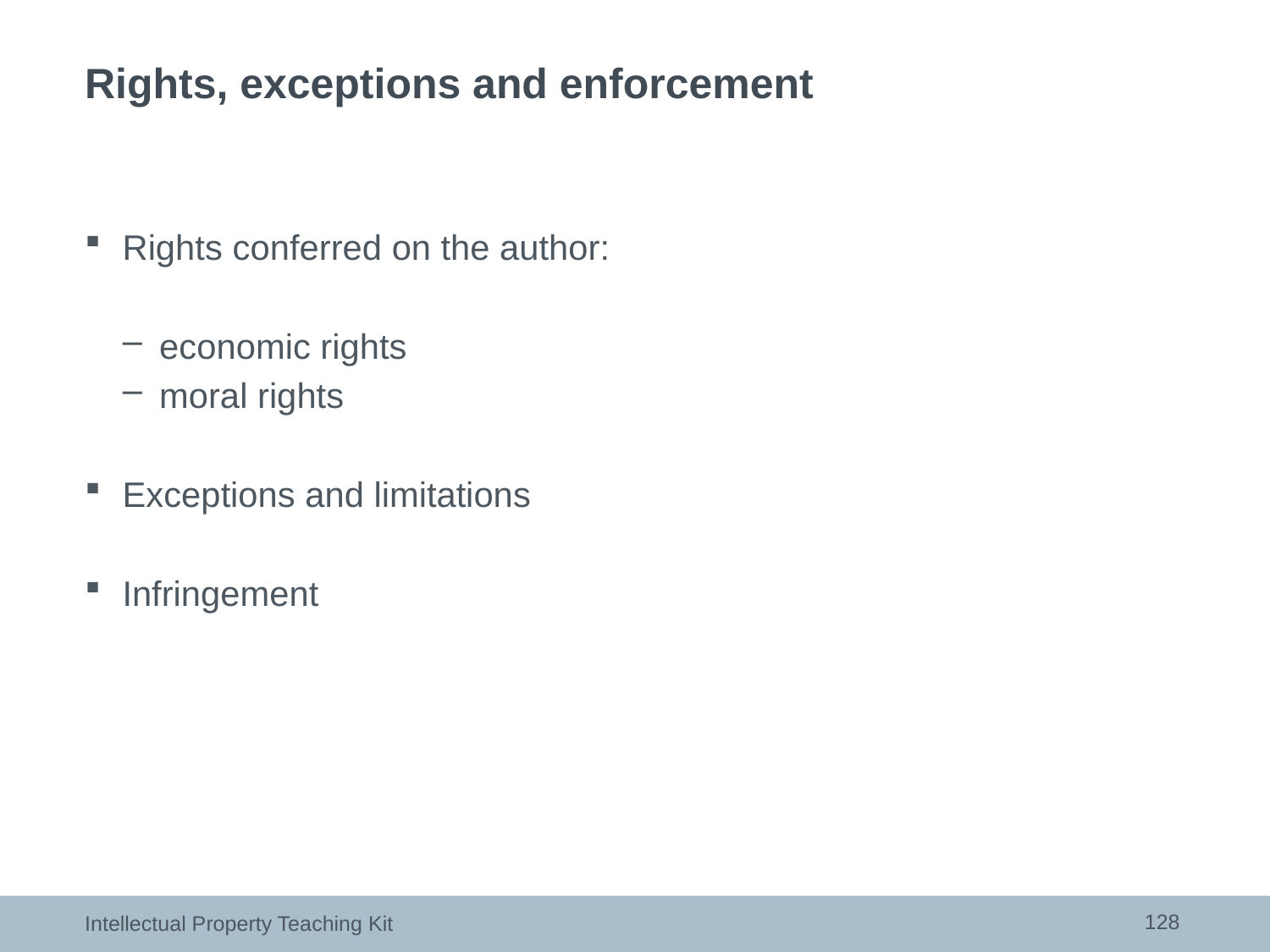

# Rights, exceptions and enforcement
Rights conferred on the author:

economic rights
moral rights

Exceptions and limitations

Infringement
128
Intellectual Property Teaching Kit